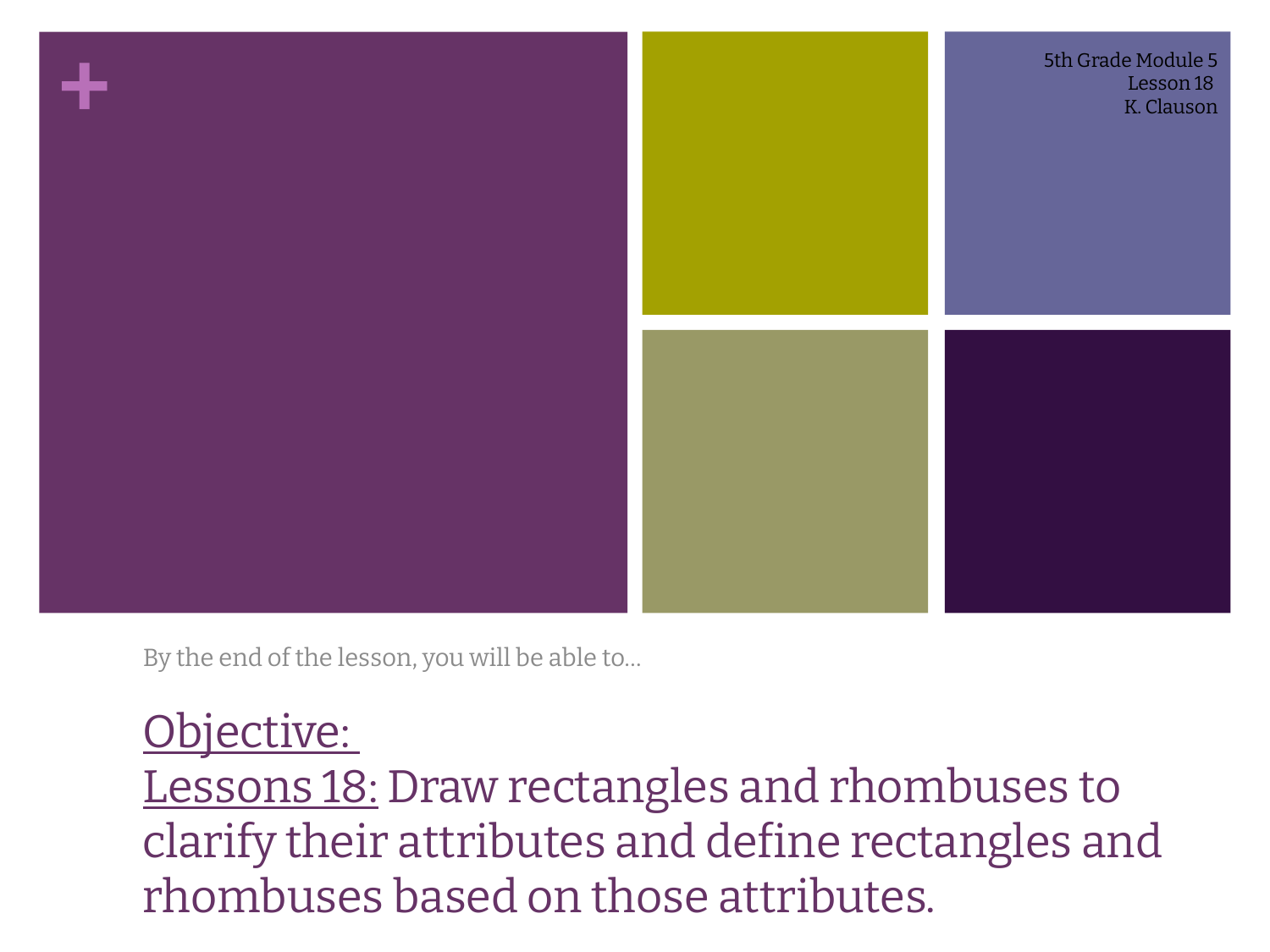

5th Grade Module 5
Lesson 18
K. Clauson
By the end of the lesson, you will be able to…
# Objective: Lessons 18: Draw rectangles and rhombuses to clarify their attributes and define rectangles and rhombuses based on those attributes.